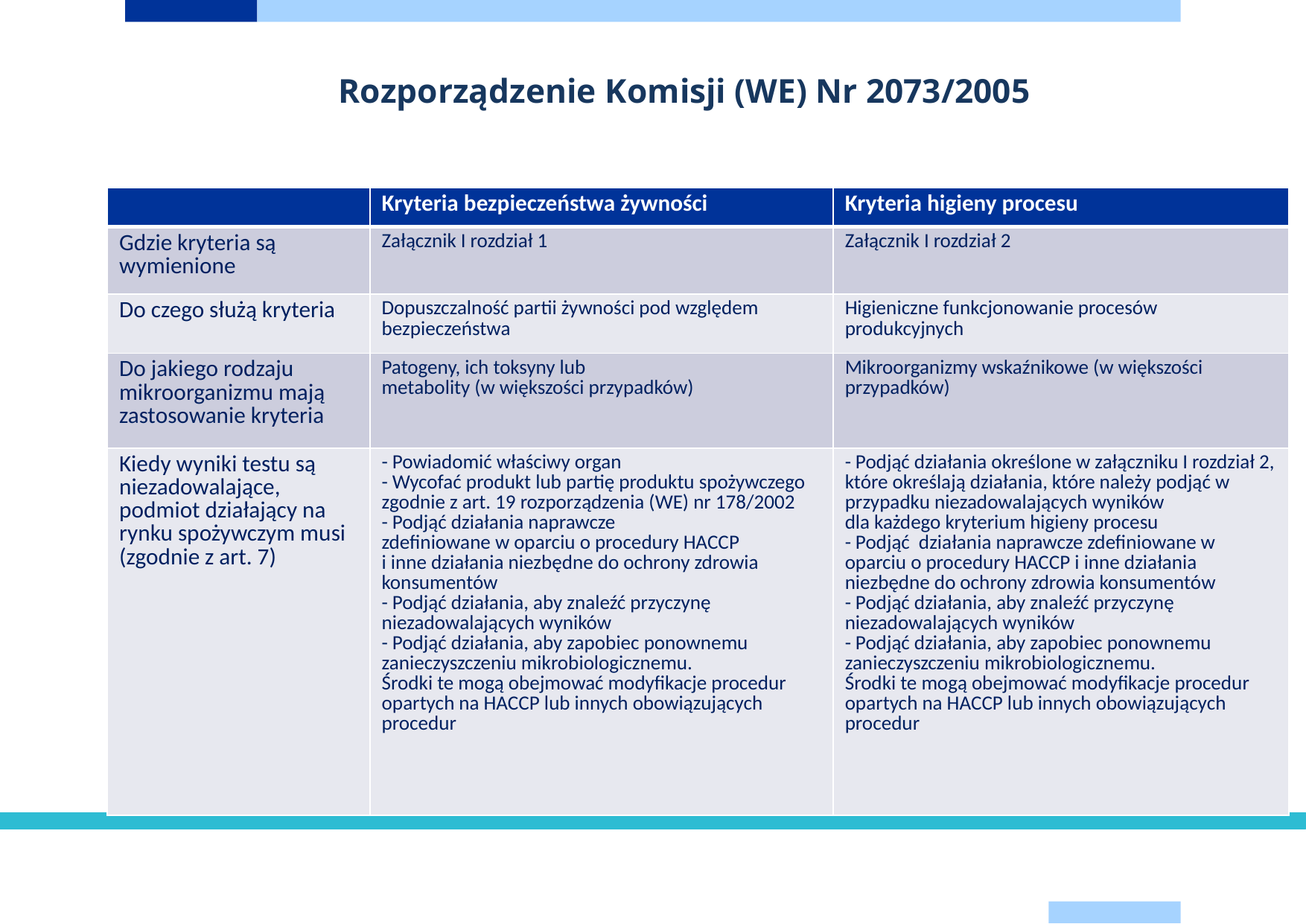

Rozporządzenie Komisji (WE) Nr 2073/2005

|  | Kryteria bezpieczeństwa żywności | Kryteria higieny procesu |
| --- | --- | --- |
| Gdzie kryteria są wymienione | Załącznik I rozdział 1 | Załącznik I rozdział 2 |
| Do czego służą kryteria | Dopuszczalność partii żywności pod względem bezpieczeństwa | Higieniczne funkcjonowanie procesów produkcyjnych |
| Do jakiego rodzaju mikroorganizmu mają zastosowanie kryteria | Patogeny, ich toksyny lub metabolity (w większości przypadków) | Mikroorganizmy wskaźnikowe (w większości przypadków) |
| Kiedy wyniki testu są niezadowalające, podmiot działający na rynku spożywczym musi (zgodnie z art. 7) | - Powiadomić właściwy organ - Wycofać produkt lub partię produktu spożywczego zgodnie z art. 19 rozporządzenia (WE) nr 178/2002 - Podjąć działania naprawcze zdefiniowane w oparciu o procedury HACCP i inne działania niezbędne do ochrony zdrowia konsumentów - Podjąć działania, aby znaleźć przyczynę niezadowalających wyników - Podjąć działania, aby zapobiec ponownemu zanieczyszczeniu mikrobiologicznemu. Środki te mogą obejmować modyfikacje procedur opartych na HACCP lub innych obowiązujących procedur | - Podjąć działania określone w załączniku I rozdział 2, które określają działania, które należy podjąć w przypadku niezadowalających wyników dla każdego kryterium higieny procesu - Podjąć działania naprawcze zdefiniowane w oparciu o procedury HACCP i inne działania niezbędne do ochrony zdrowia konsumentów - Podjąć działania, aby znaleźć przyczynę niezadowalających wyników - Podjąć działania, aby zapobiec ponownemu zanieczyszczeniu mikrobiologicznemu. Środki te mogą obejmować modyfikacje procedur opartych na HACCP lub innych obowiązujących procedur |